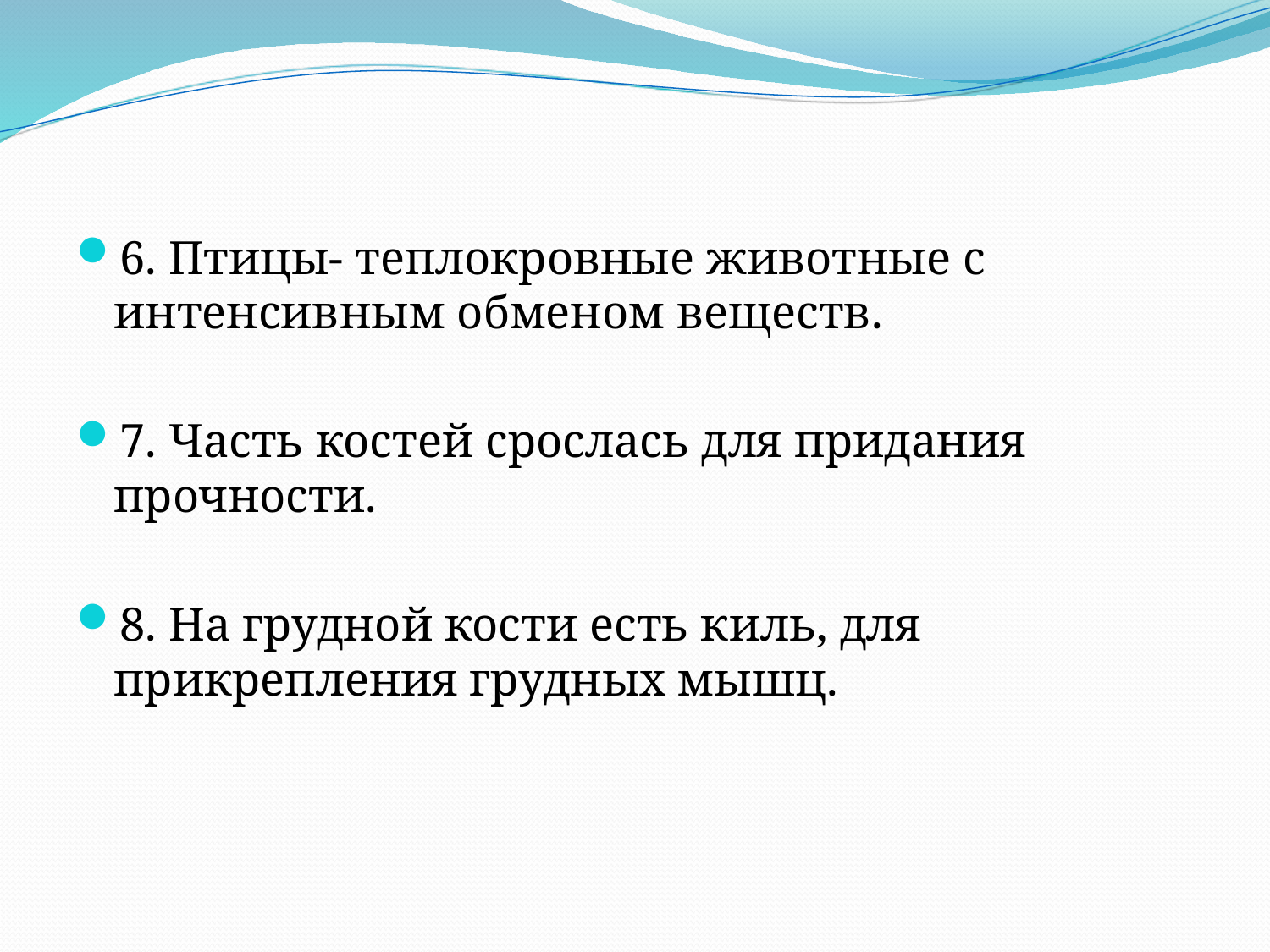

6. Птицы- теплокровные животные с интенсивным обменом веществ.

7. Часть костей срослась для придания прочности.

8. На грудной кости есть киль, для прикрепления грудных мышц.